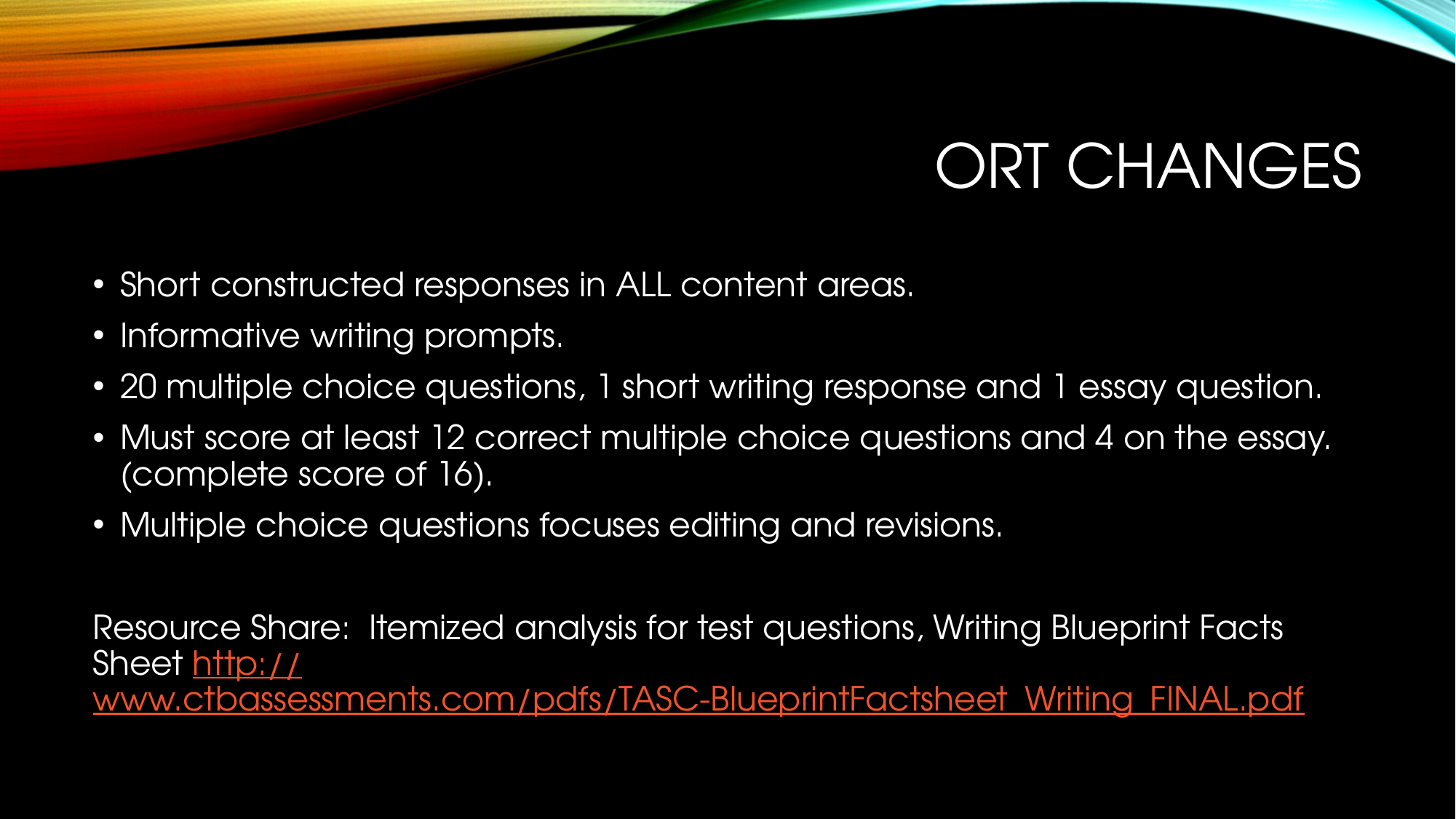

# ORT Changes
Short constructed responses in ALL content areas.
Informative writing prompts.
20 multiple choice questions, 1 short writing response and 1 essay question.
Must score at least 12 correct multiple choice questions and 4 on the essay. (complete score of 16).
Multiple choice questions focuses editing and revisions.

Resource Share:  Itemized analysis for test questions, Writing Blueprint Facts Sheet http://www.ctbassessments.com/pdfs/TASC-BlueprintFactsheet_Writing_FINAL.pdf